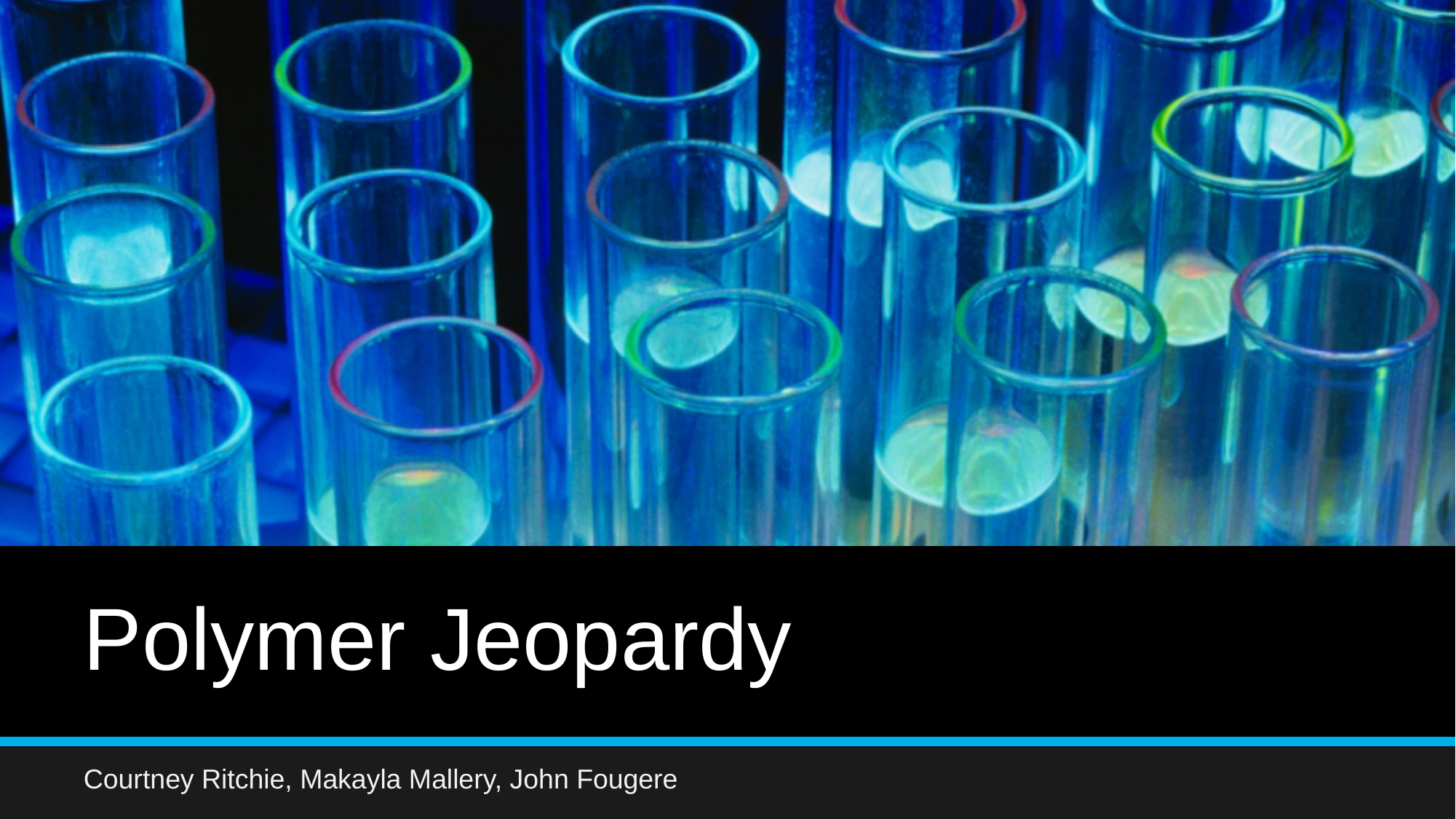

# Polymer Jeopardy
Courtney Ritchie, Makayla Mallery, John Fougere